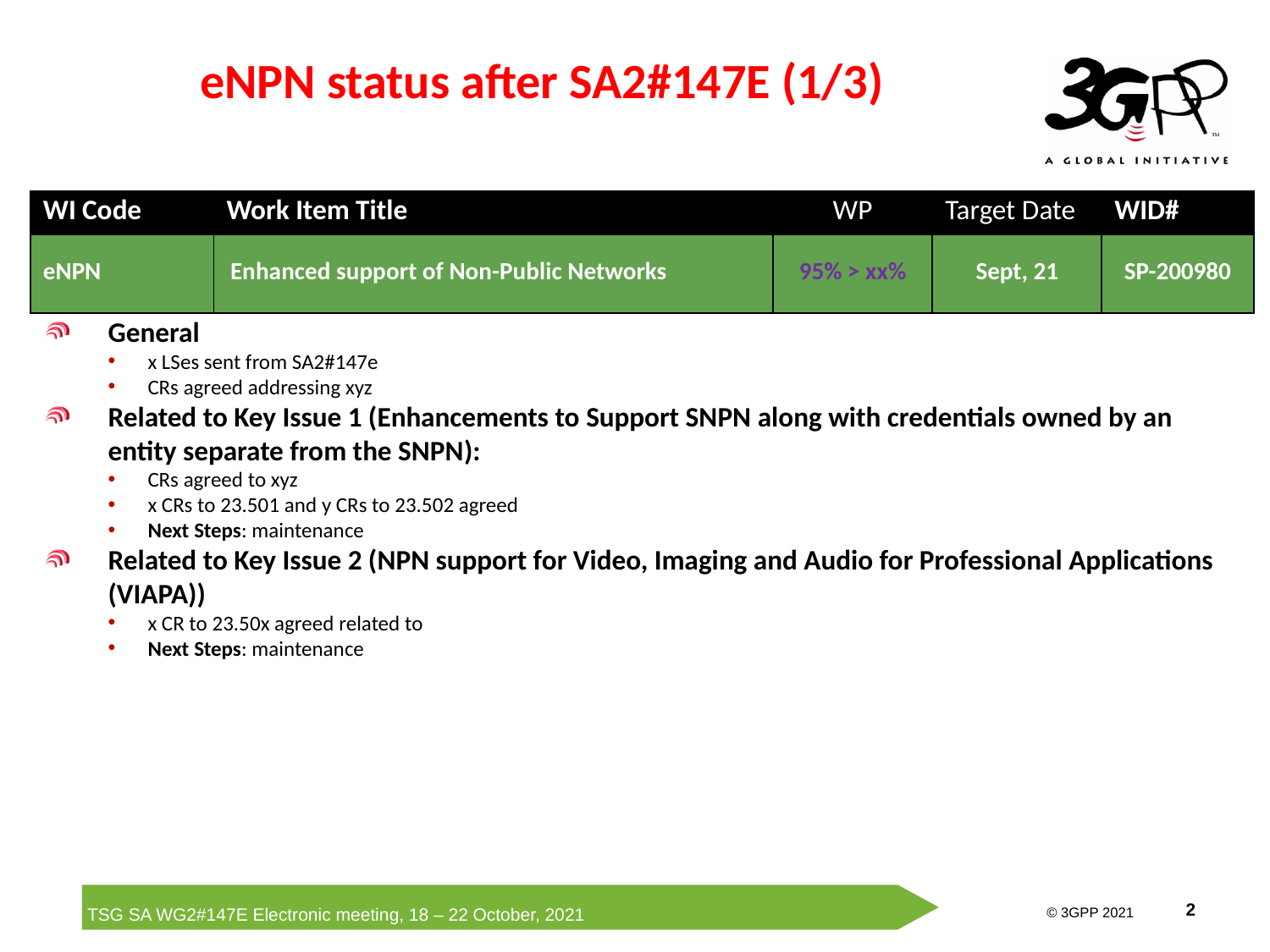

# eNPN status after SA2#147E (1/3)
| WI Code | Work Item Title | WP | Target Date | WID# |
| --- | --- | --- | --- | --- |
| eNPN | Enhanced support of Non-Public Networks | 95% > xx% | Sept, 21 | SP-200980 |
General
x LSes sent from SA2#147e
CRs agreed addressing xyz
Related to Key Issue 1 (Enhancements to Support SNPN along with credentials owned by an entity separate from the SNPN):
CRs agreed to xyz
x CRs to 23.501 and y CRs to 23.502 agreed
Next Steps: maintenance
Related to Key Issue 2 (NPN support for Video, Imaging and Audio for Professional Applications (VIAPA))
x CR to 23.50x agreed related to
Next Steps: maintenance